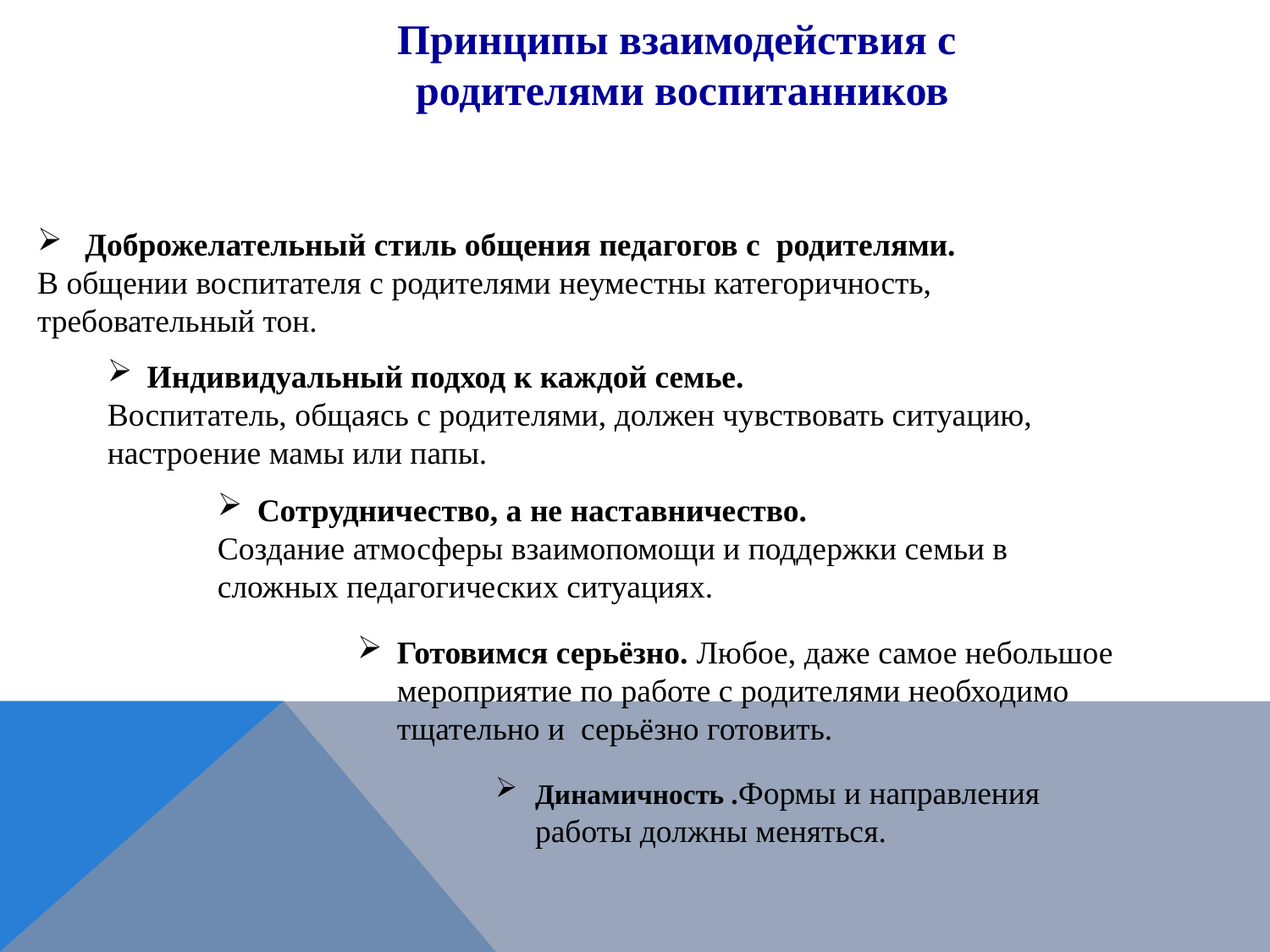

Принципы взаимодействия с
родителями воспитанников
Доброжелательный стиль общения педагогов с  родителями.
В общении воспитателя с родителями неуместны категоричность, требовательный тон.
Индивидуальный подход к каждой семье.
Воспитатель, общаясь с родителями, должен чувствовать ситуацию, настроение мамы или папы.
Сотрудничество, а не наставничество.
Создание атмосферы взаимопомощи и поддержки семьи в сложных педагогических ситуациях.
Готовимся серьёзно. Любое, даже самое небольшое мероприятие по работе с родителями необходимо тщательно и  серьёзно готовить.
Динамичность .Формы и направления работы должны меняться.